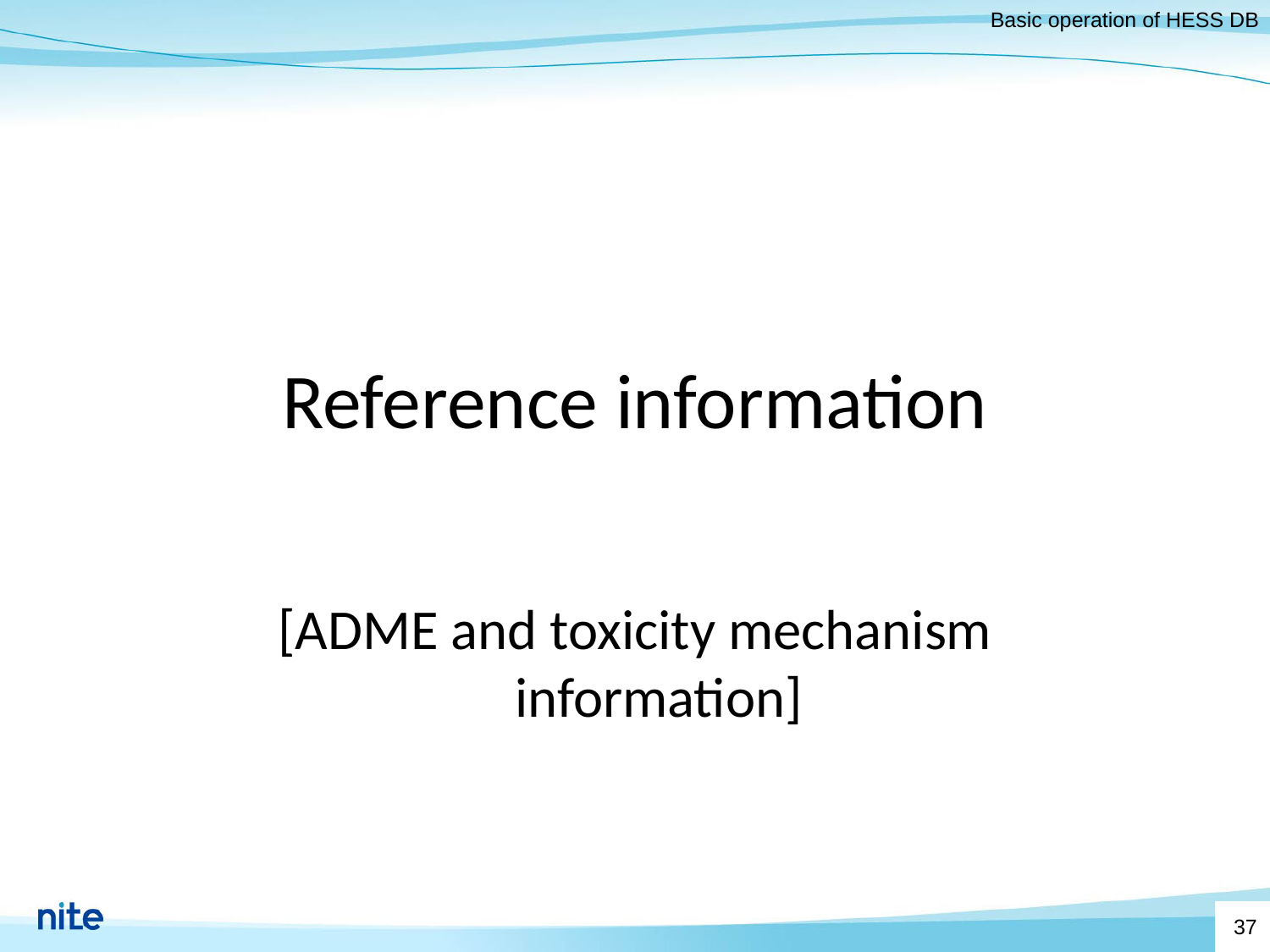

Basic operation of HESS DB
Reference information
[ADME and toxicity mechanism information]
37